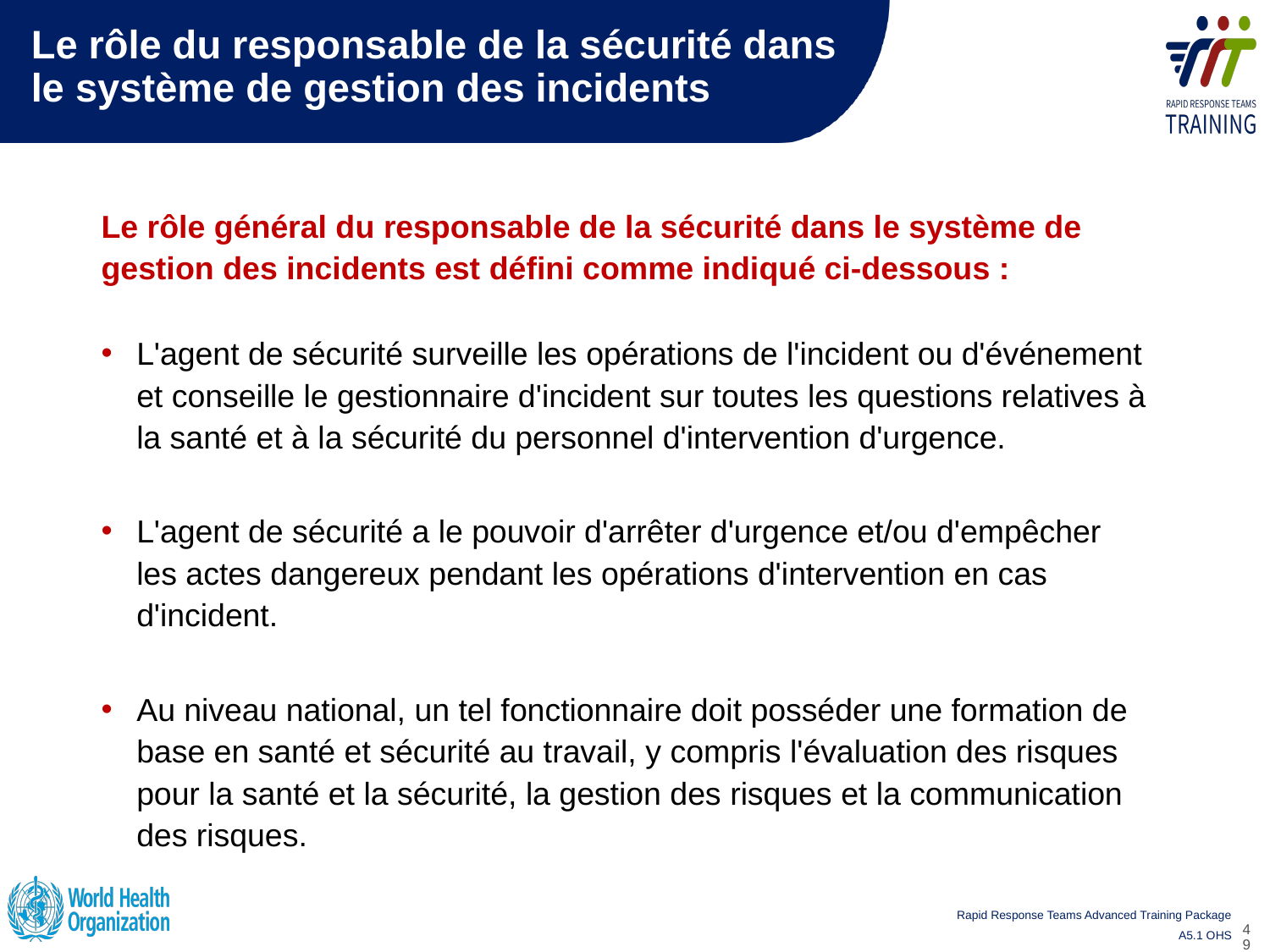

Le rôle du responsable de la sécurité dans le système de gestion des incidents
Le rôle général du responsable de la sécurité dans le système de gestion des incidents est défini comme indiqué ci-dessous :

L'agent de sécurité surveille les opérations de l'incident ou d'événement et conseille le gestionnaire d'incident sur toutes les questions relatives à la santé et à la sécurité du personnel d'intervention d'urgence.

L'agent de sécurité a le pouvoir d'arrêter d'urgence et/ou d'empêcher les actes dangereux pendant les opérations d'intervention en cas d'incident.

Au niveau national, un tel fonctionnaire doit posséder une formation de base en santé et sécurité au travail, y compris l'évaluation des risques pour la santé et la sécurité, la gestion des risques et la communication des risques.
49